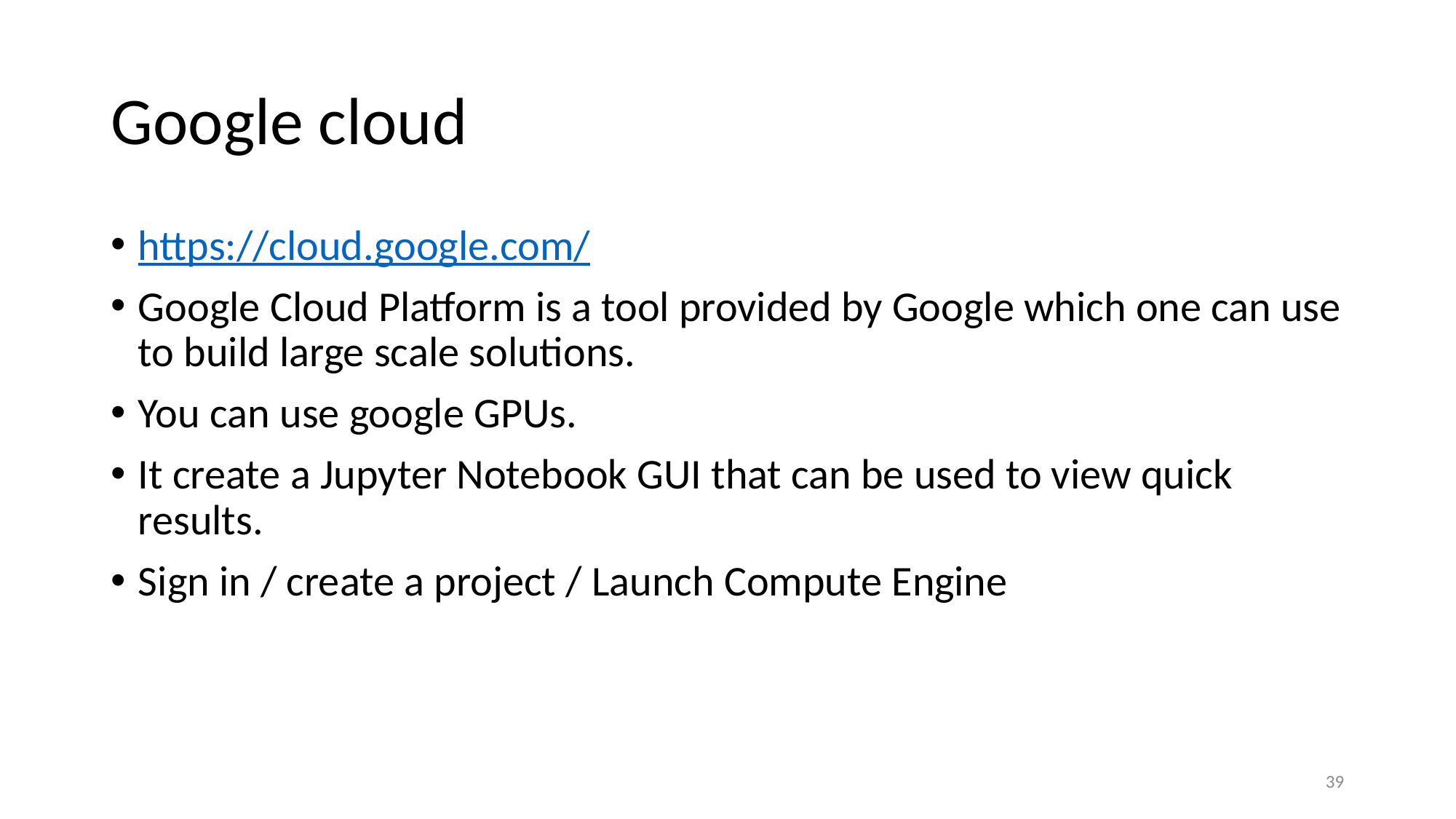

# Google cloud
https://cloud.google.com/
Google Cloud Platform is a tool provided by Google which one can use to build large scale solutions.
You can use google GPUs.
It create a Jupyter Notebook GUI that can be used to view quick results.
Sign in / create a project / Launch Compute Engine
39